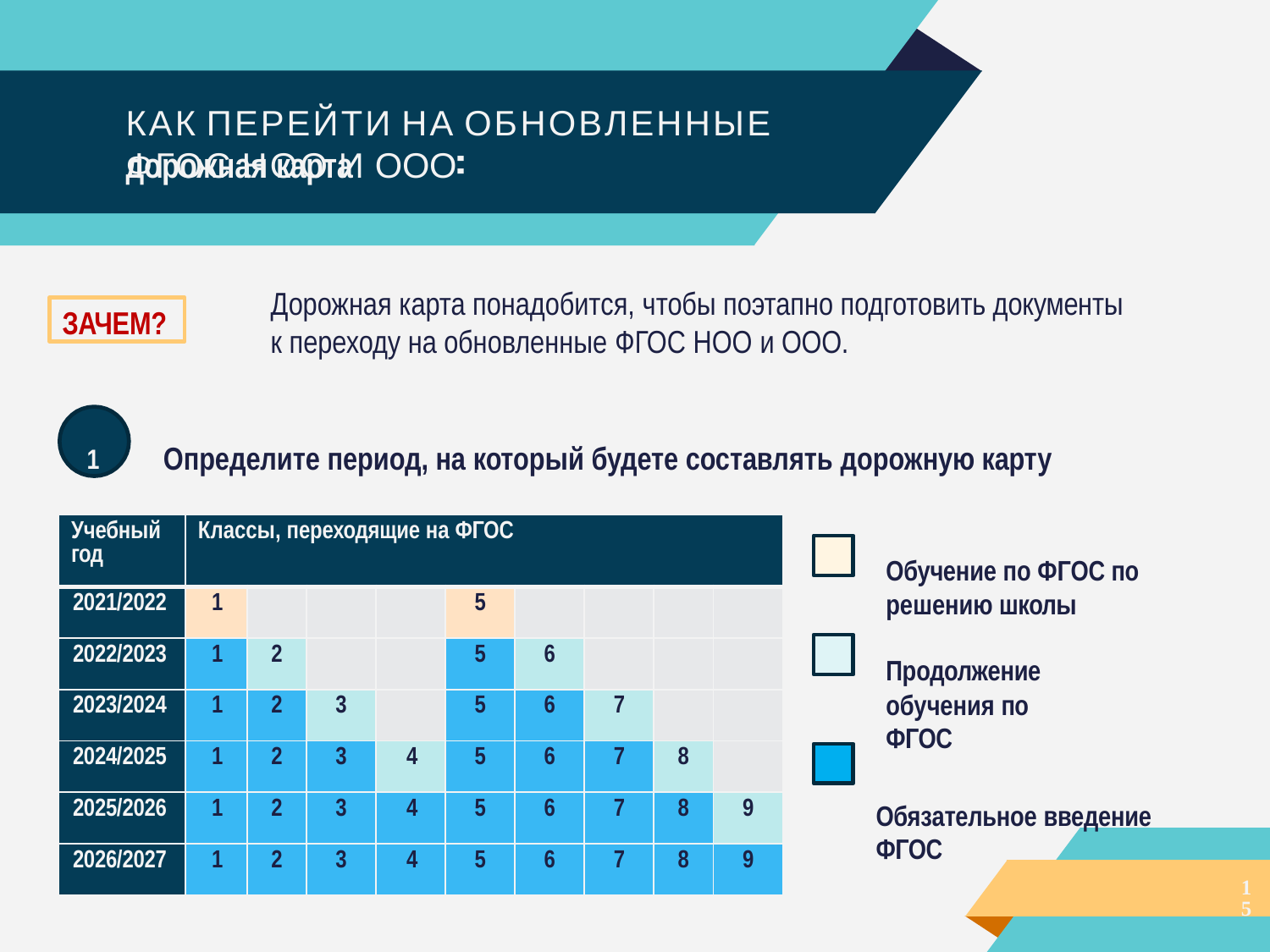

# Как перейти на обновленные ФГОС НОО и ООО:
дорожная карта
Дорожная карта понадобится, чтобы поэтапно подготовить документы
к переходу на обновленные ФГОС НОО и ООО.
ЗАЧЕМ?

1	Определите период, на который будете составлять дорожную карту

Обучение по ФГОС по решению школы

Продолжение обучения по
ФГОС

Обязательное введение ФГОС
| Учебный год | Классы, переходящие на ФГОС |  |  |  |  |  |  |  |  |
| --- | --- | --- | --- | --- | --- | --- | --- | --- | --- |
| 2021/2022 | 1 |  |  |  | 5 |  |  |  |  |
| 2022/2023 | 1 | 2 |  |  | 5 | 6 |  |  |  |
| 2023/2024 | 1 | 2 | 3 |  | 5 | 6 | 7 |  |  |
| 2024/2025 | 1 | 2 | 3 | 4 | 5 | 6 | 7 | 8 |  |
| 2025/2026 | 1 | 2 | 3 | 4 | 5 | 6 | 7 | 8 | 9 |
| 2026/2027 | 1 | 2 | 3 | 4 | 5 | 6 | 7 | 8 | 9 |

15